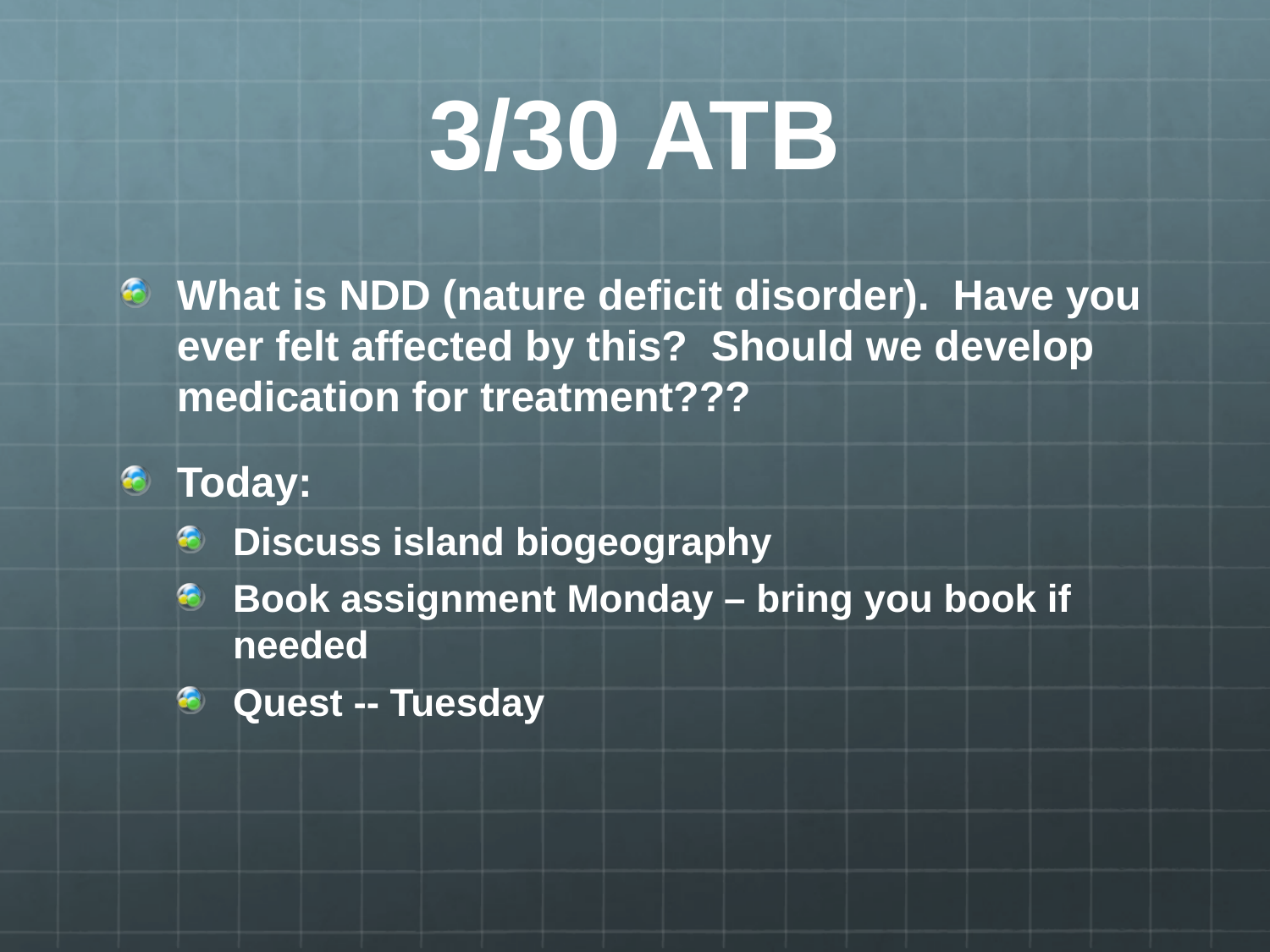

# 3/30 ATB
What is NDD (nature deficit disorder).  Have you ever felt affected by this?  Should we develop medication for treatment???
Today:
Discuss island biogeography
Book assignment Monday – bring you book if needed
Quest -- Tuesday